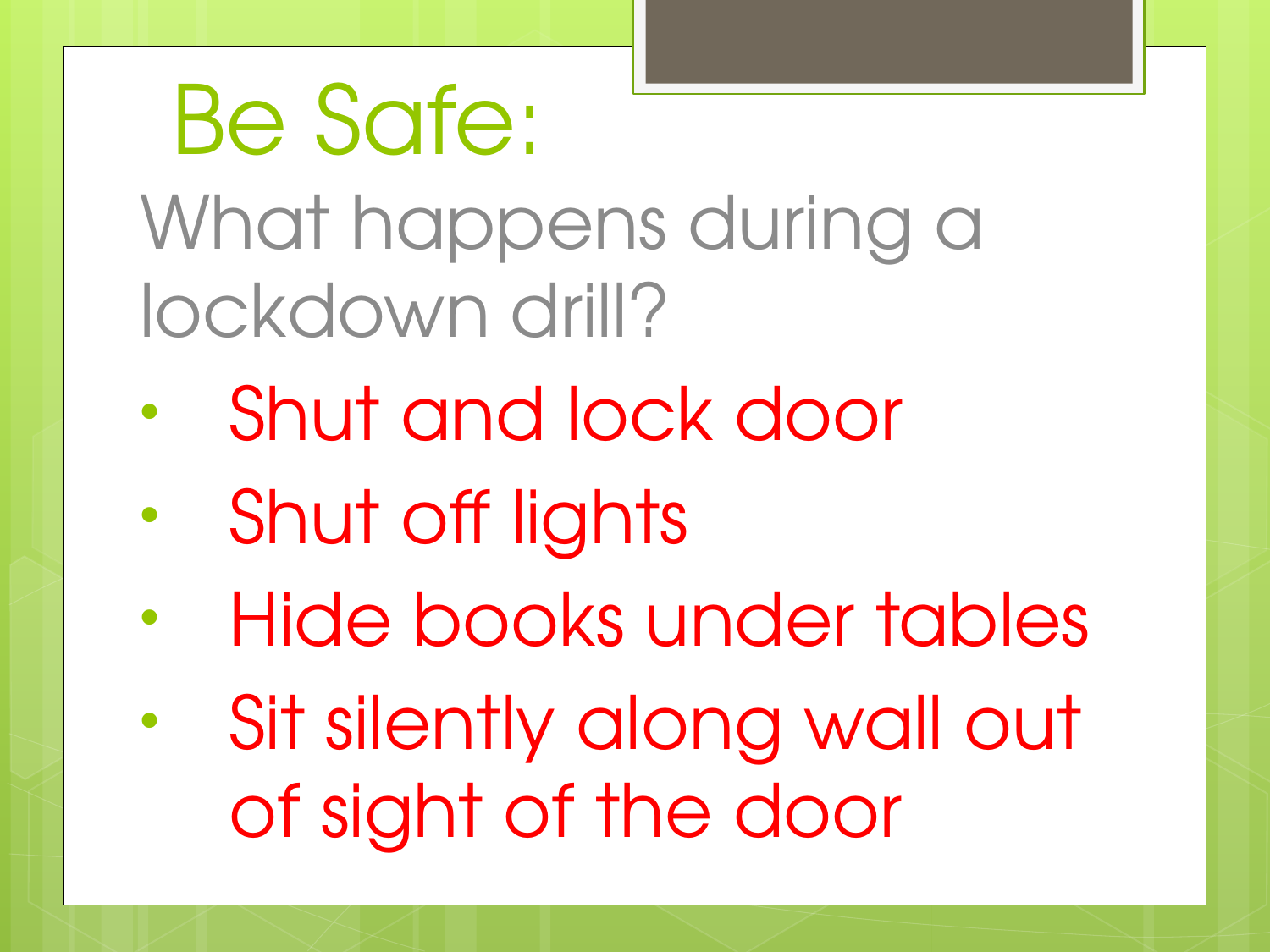

# Be Safe:
What happens during a lockdown drill?
Shut and lock door
Shut off lights
Hide books under tables
Sit silently along wall out of sight of the door